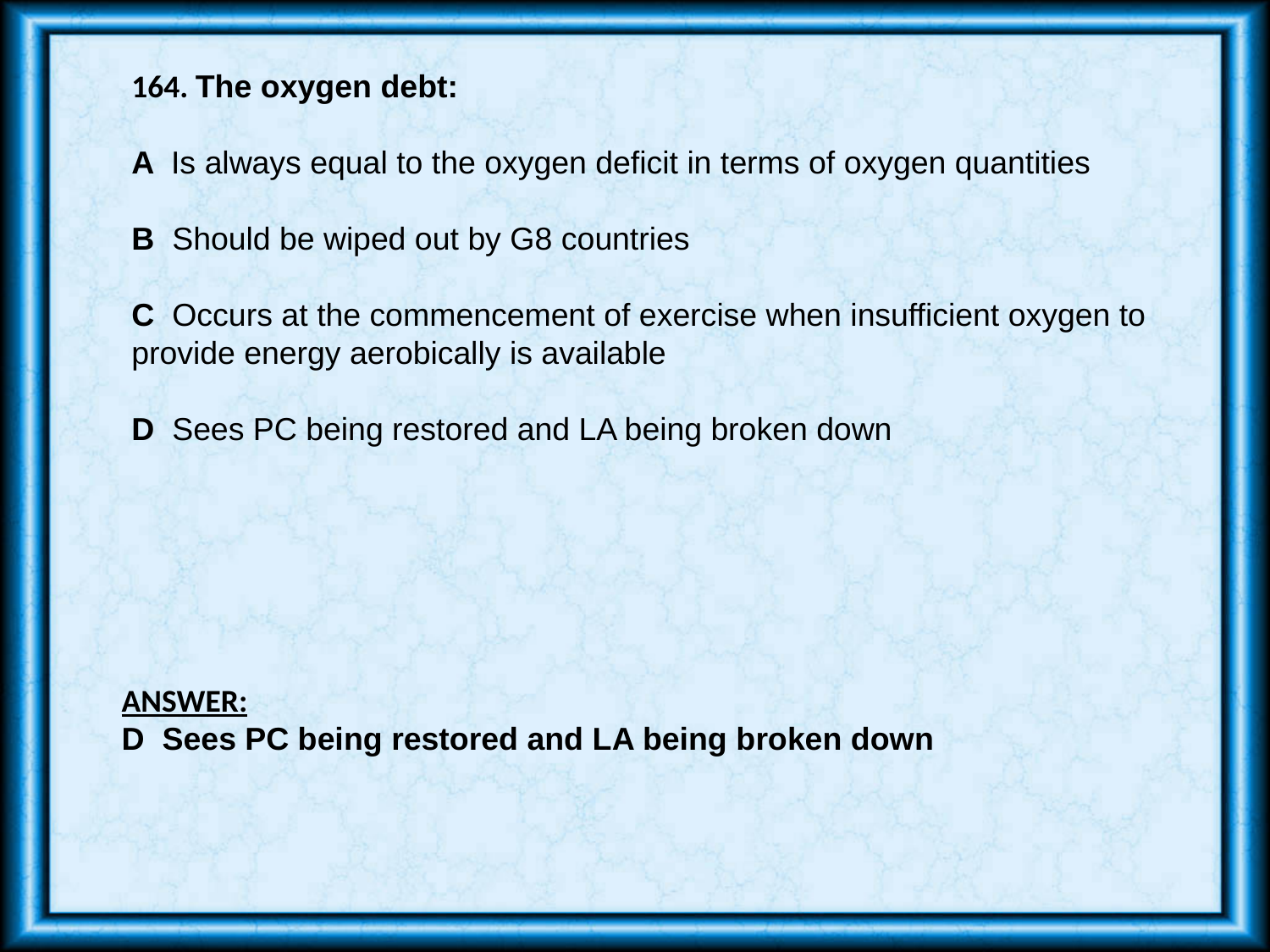

164. The oxygen debt:

A  Is always equal to the oxygen deficit in terms of oxygen quantities

B  Should be wiped out by G8 countries

C  Occurs at the commencement of exercise when insufficient oxygen to provide energy aerobically is available

D  Sees PC being restored and LA being broken down

ANSWER:
D  Sees PC being restored and LA being broken down